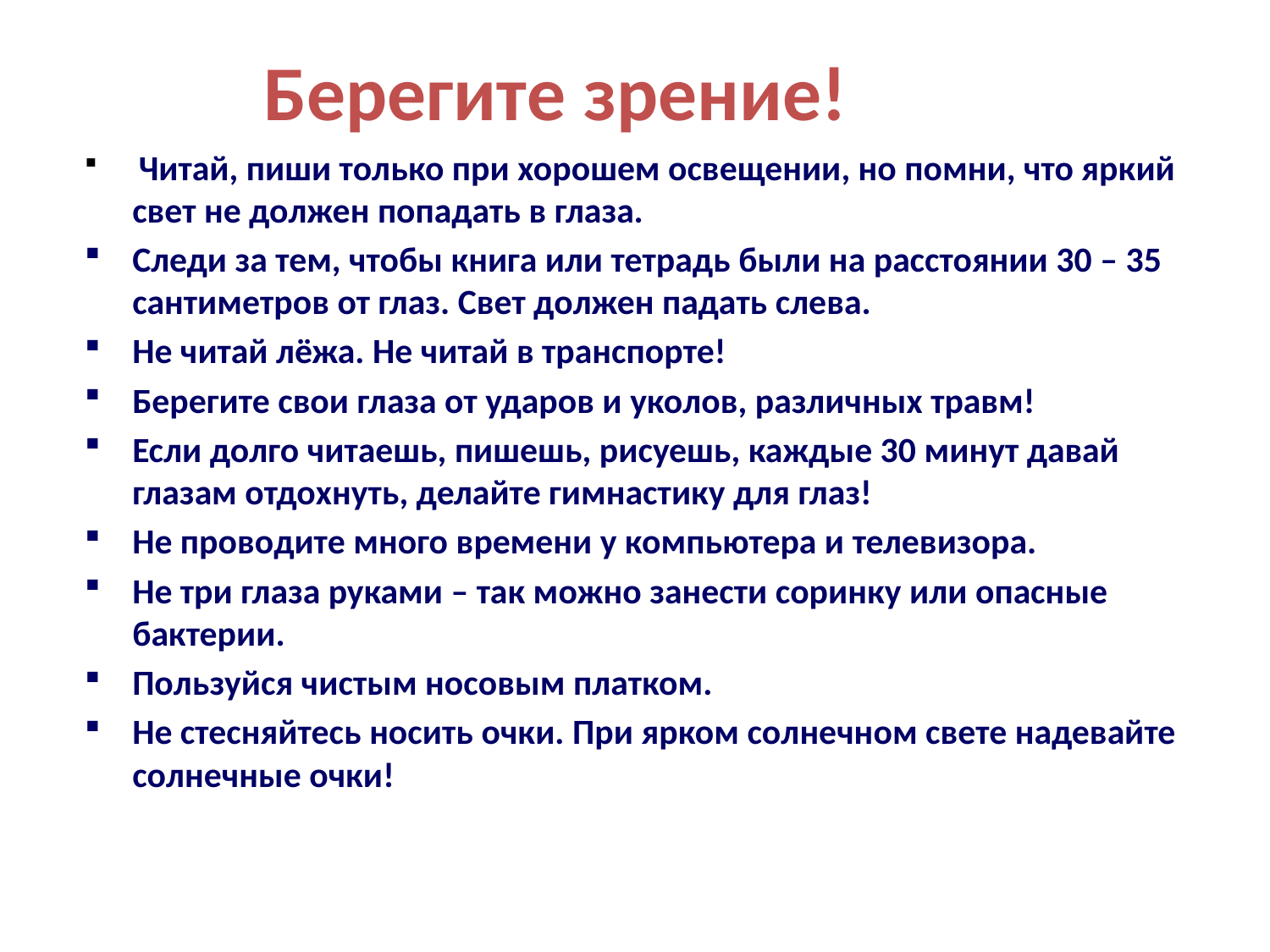

# Берегите зрение!
 Читай, пиши только при хорошем освещении, но помни, что яркий свет не должен попадать в глаза.
Следи за тем, чтобы книга или тетрадь были на расстоянии 30 – 35 сантиметров от глаз. Свет должен падать слева.
Не читай лёжа. Не читай в транспорте!
Берегите свои глаза от ударов и уколов, различных травм!
Если долго читаешь, пишешь, рисуешь, каждые 30 минут давай глазам отдохнуть, делайте гимнастику для глаз!
Не проводите много времени у компьютера и телевизора.
Не три глаза руками – так можно занести соринку или опасные бактерии.
Пользуйся чистым носовым платком.
Не стесняйтесь носить очки. При ярком солнечном свете надевайте солнечные очки!